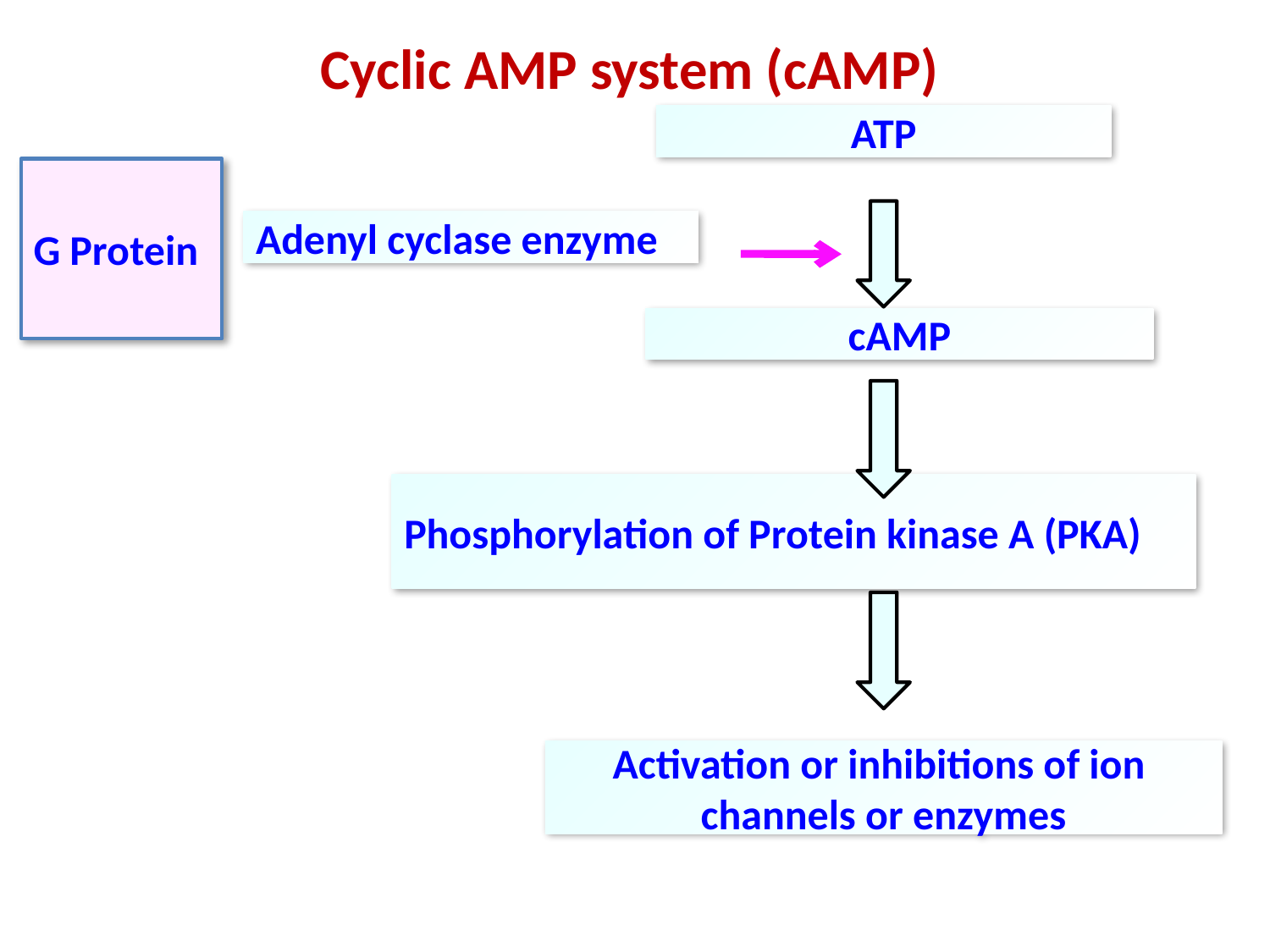

Cyclic AMP system (cAMP)

ATP
G Protein

Adenyl cyclase enzyme
cAMP

Phosphorylation of Protein kinase A (PKA)

Activation or inhibitions of ion
channels or enzymes